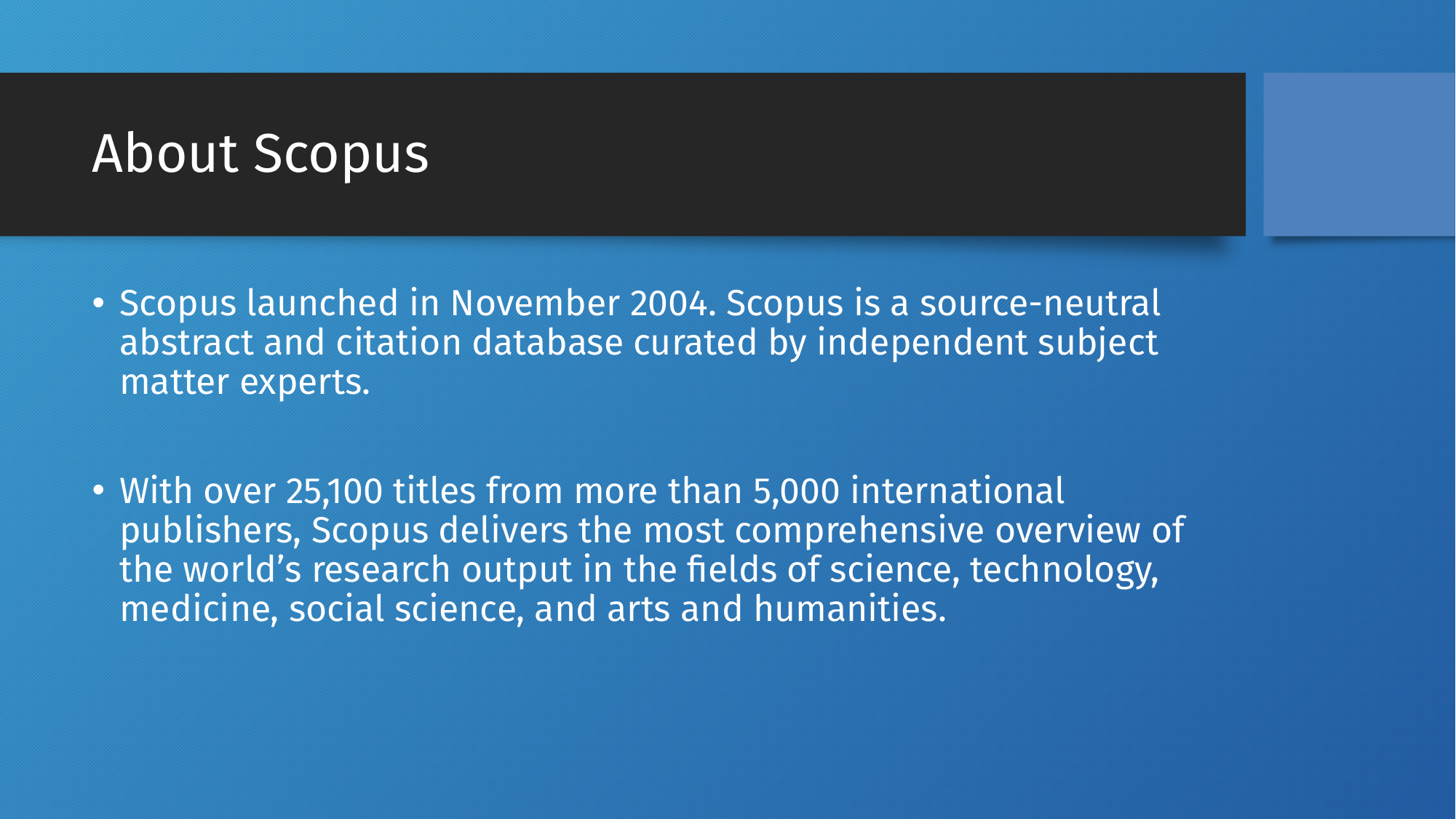

# About Scopus
Scopus launched in November 2004. Scopus is a source-neutral abstract and citation database curated by independent subject matter experts.

With over 25,100 titles from more than 5,000 international publishers, Scopus delivers the most comprehensive overview of the world’s research output in the fields of science, technology, medicine, social science, and arts and humanities.